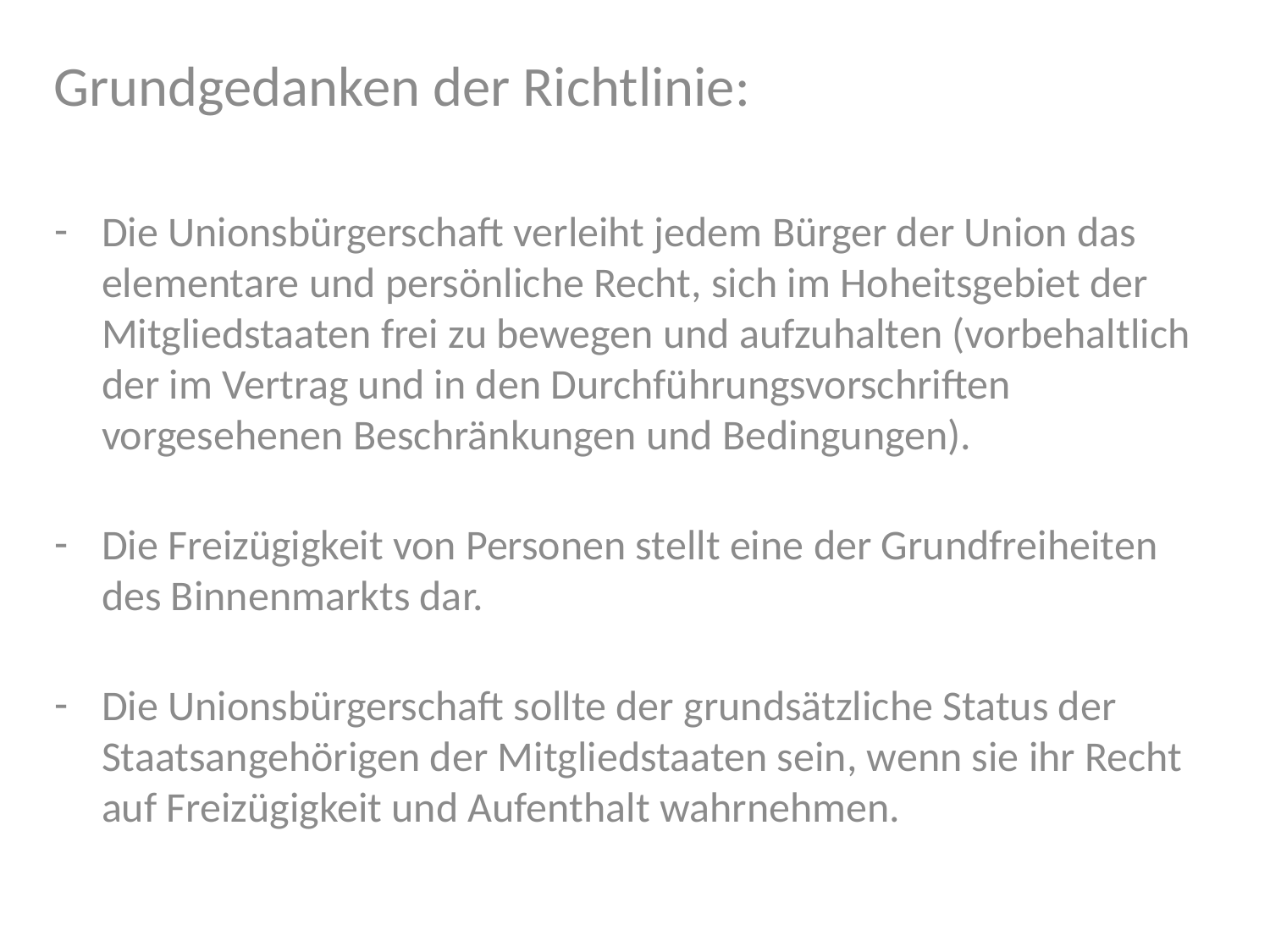

Grundgedanken der Richtlinie:

Die Unionsbürgerschaft verleiht jedem Bürger der Union das elementare und persönliche Recht, sich im Hoheitsgebiet der Mitgliedstaaten frei zu bewegen und aufzuhalten (vorbehaltlich der im Vertrag und in den Durchführungsvorschriften vorgesehenen Beschränkungen und Bedingungen).
Die Freizügigkeit von Personen stellt eine der Grundfreiheiten des Binnenmarkts dar.
Die Unionsbürgerschaft sollte der grundsätzliche Status der Staatsangehörigen der Mitgliedstaaten sein, wenn sie ihr Recht auf Freizügigkeit und Aufenthalt wahrnehmen.